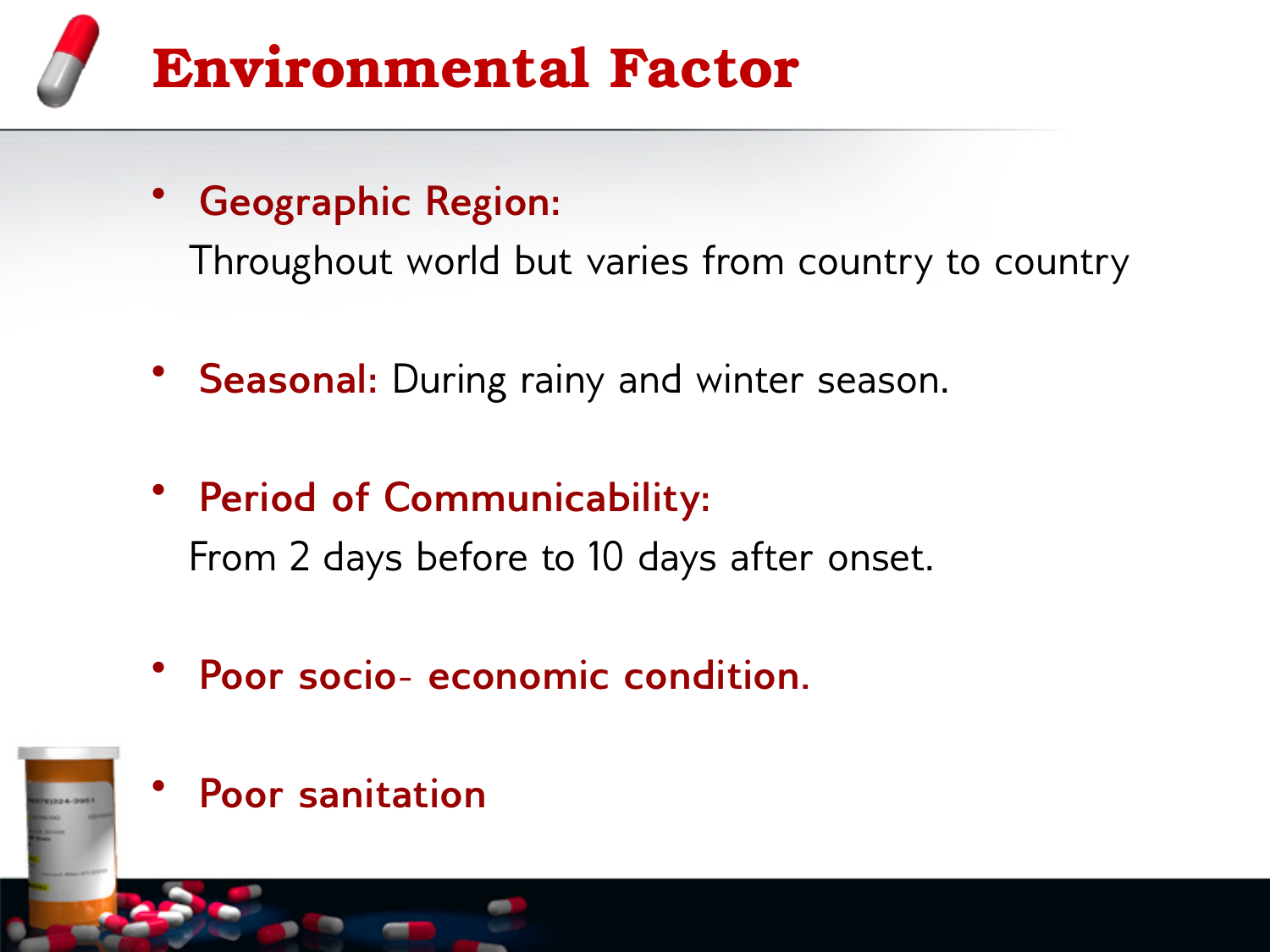

# Environmental Factor
Geographic Region:
   Throughout world but varies from country to country

Seasonal: During rainy and winter season.

Period of Communicability:
   From 2 days before to 10 days after onset.

Poor socio- economic condition.

Poor sanitation